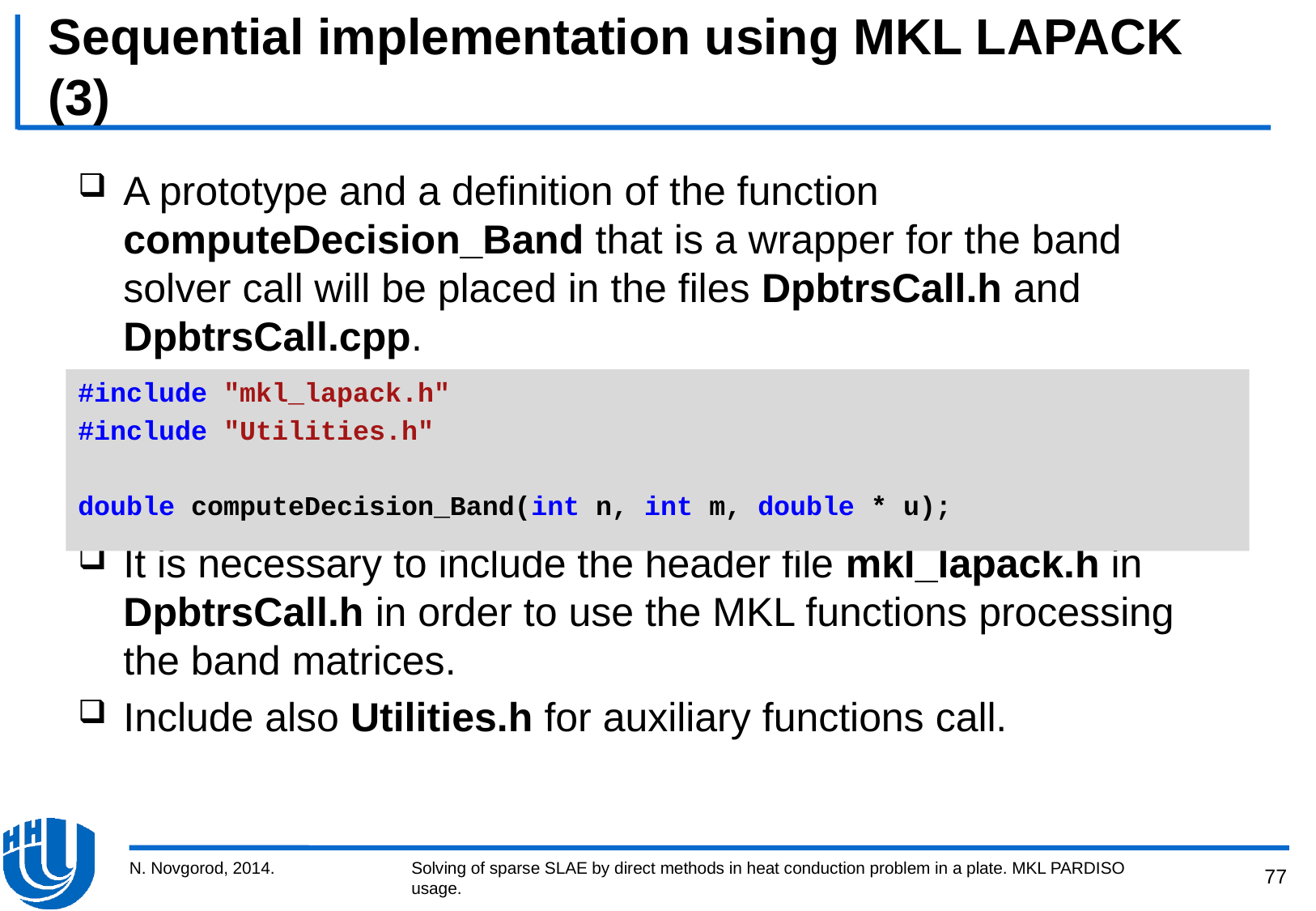

# Sequential implementation using MKL LAPACK (3)
A prototype and a definition of the function computeDecision_Band that is a wrapper for the band solver call will be placed in the files DpbtrsCall.h and DpbtrsCall.cpp.

It is necessary to include the header file mkl_lapack.h in DpbtrsCall.h in order to use the MKL functions processing the band matrices.
Include also Utilities.h for auxiliary functions call.
#include "mkl_lapack.h"
#include "Utilities.h"

double computeDecision_Band(int n, int m, double * u);
N. Novgorod, 2014.
Solving of sparse SLAE by direct methods in heat conduction problem in a plate. MKL PARDISO usage.